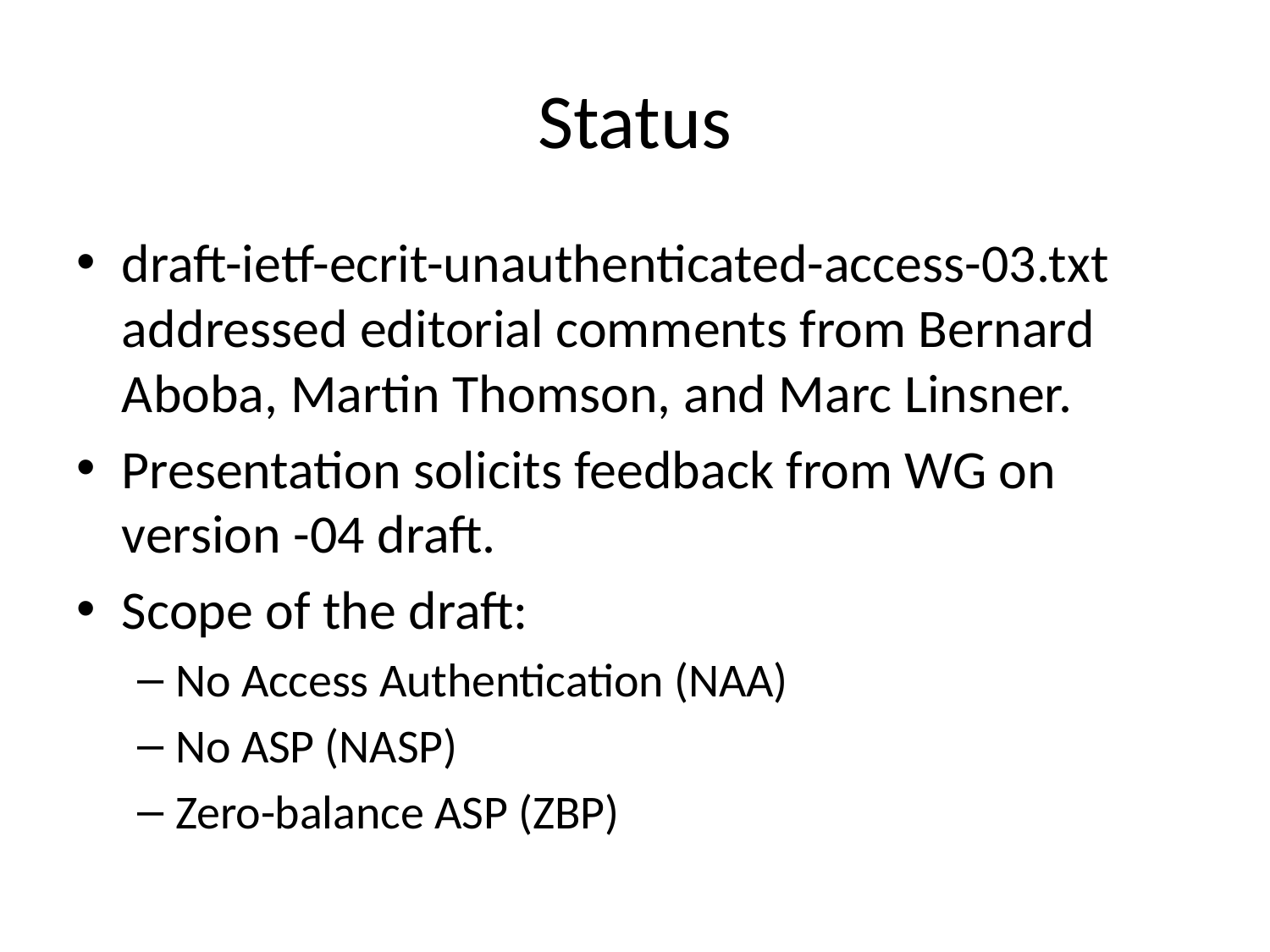

# Status
draft-ietf-ecrit-unauthenticated-access-03.txt addressed editorial comments from Bernard Aboba, Martin Thomson, and Marc Linsner.
Presentation solicits feedback from WG on version -04 draft.
Scope of the draft:
No Access Authentication (NAA)
No ASP (NASP)
Zero-balance ASP (ZBP)